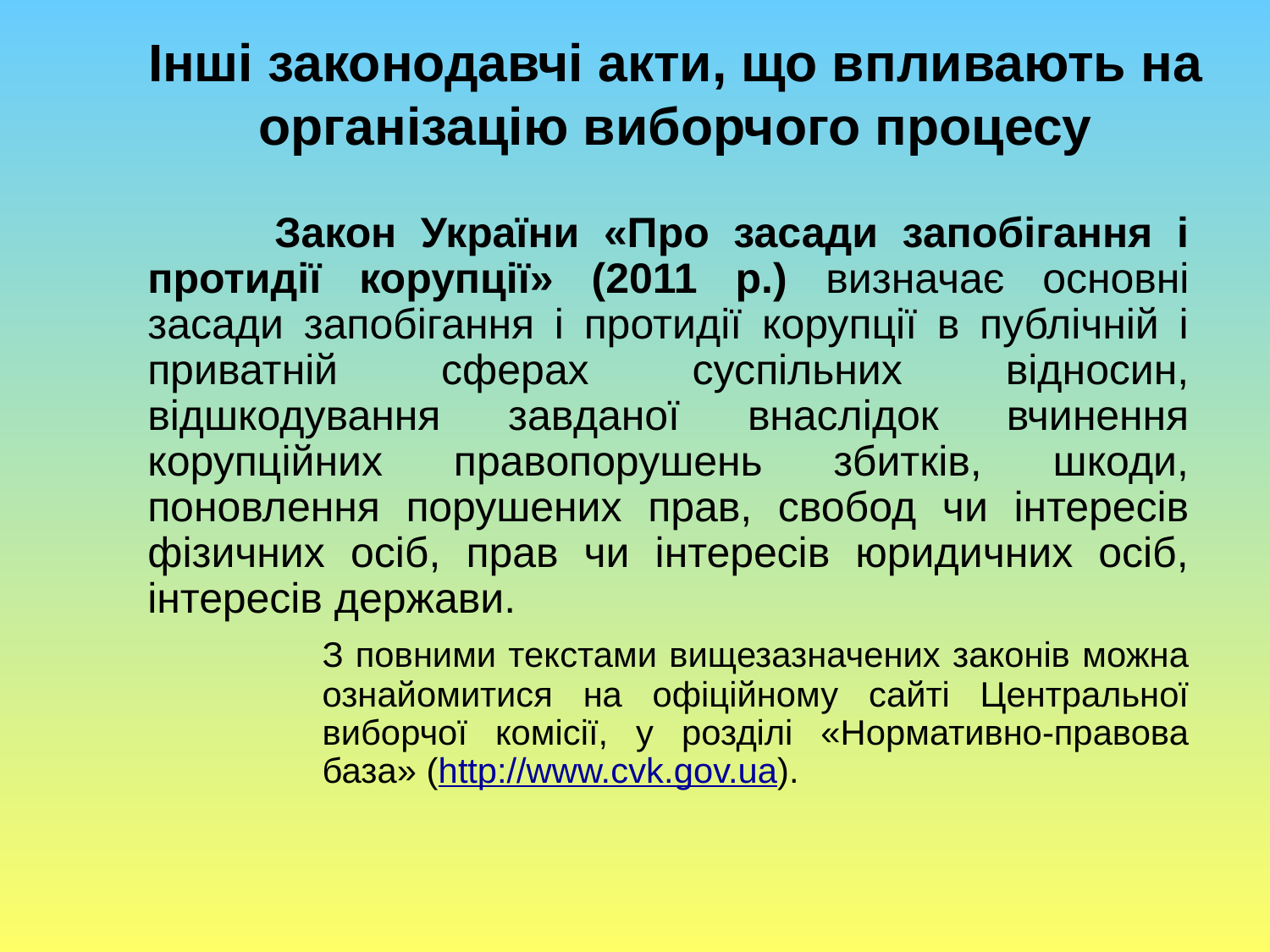

# Інші законодавчі акти, що впливають на організацію виборчого процесу

		Закон України «Про засади запобігання і протидії корупції» (2011 р.) визначає основні засади запобігання і протидії корупції в публічній і приватній сферах суспільних відносин, відшкодування завданої внаслідок вчинення корупційних правопорушень збитків, шкоди, поновлення порушених прав, свобод чи інтересів фізичних осіб, прав чи інтересів юридичних осіб, інтересів держави.
	З повними текстами вищезазначених законів можна ознайомитися на офіційному сайті Центральної виборчої комісії, у розділі «Нормативно-правова база» (http://www.cvk.gov.ua).